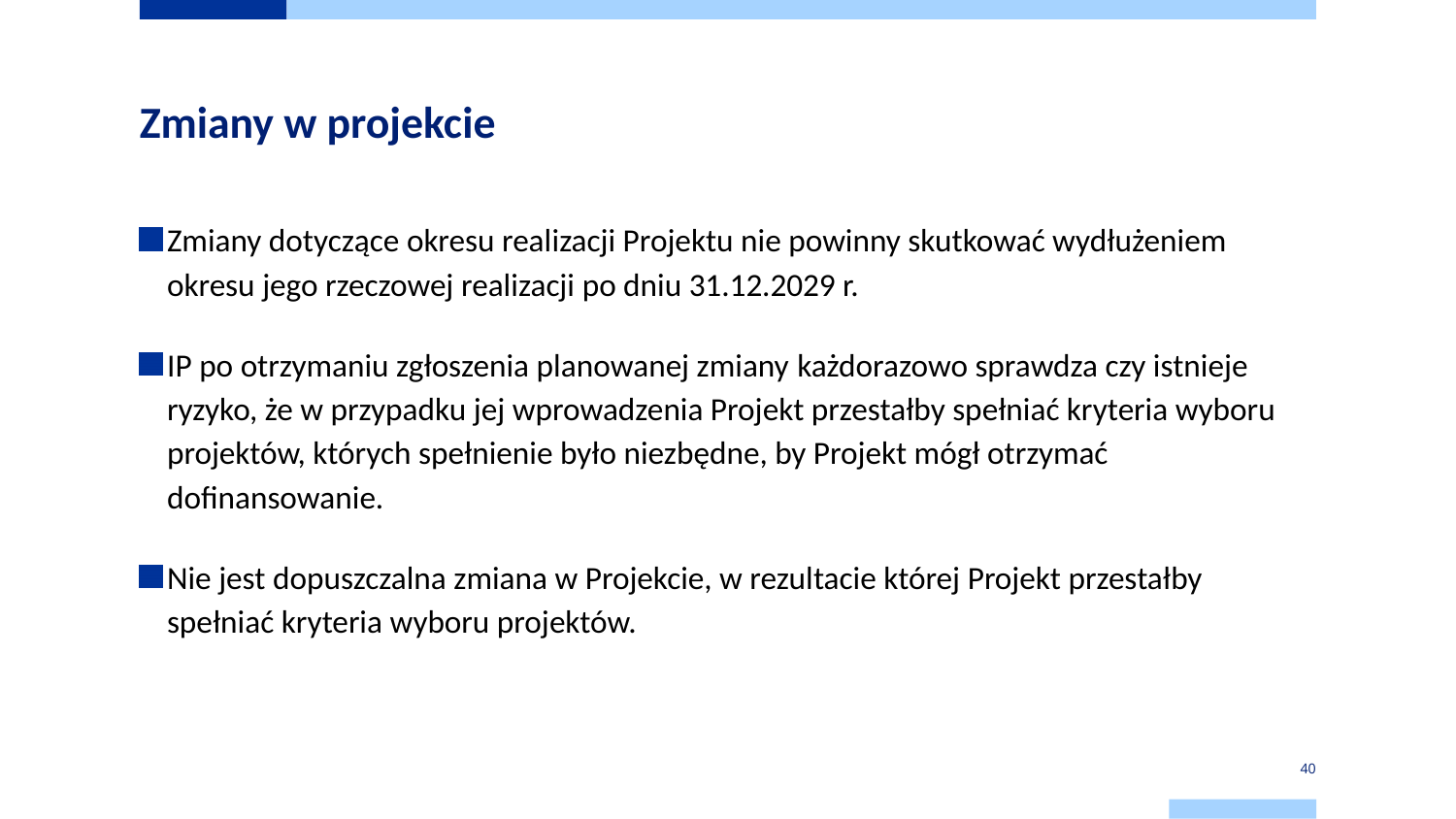

# Zmiany w projekcie
Zmiany dotyczące okresu realizacji Projektu nie powinny skutkować wydłużeniem okresu jego rzeczowej realizacji po dniu 31.12.2029 r.
IP po otrzymaniu zgłoszenia planowanej zmiany każdorazowo sprawdza czy istnieje ryzyko, że w przypadku jej wprowadzenia Projekt przestałby spełniać kryteria wyboru projektów, których spełnienie było niezbędne, by Projekt mógł otrzymać dofinansowanie.
Nie jest dopuszczalna zmiana w Projekcie, w rezultacie której Projekt przestałby spełniać kryteria wyboru projektów.
40